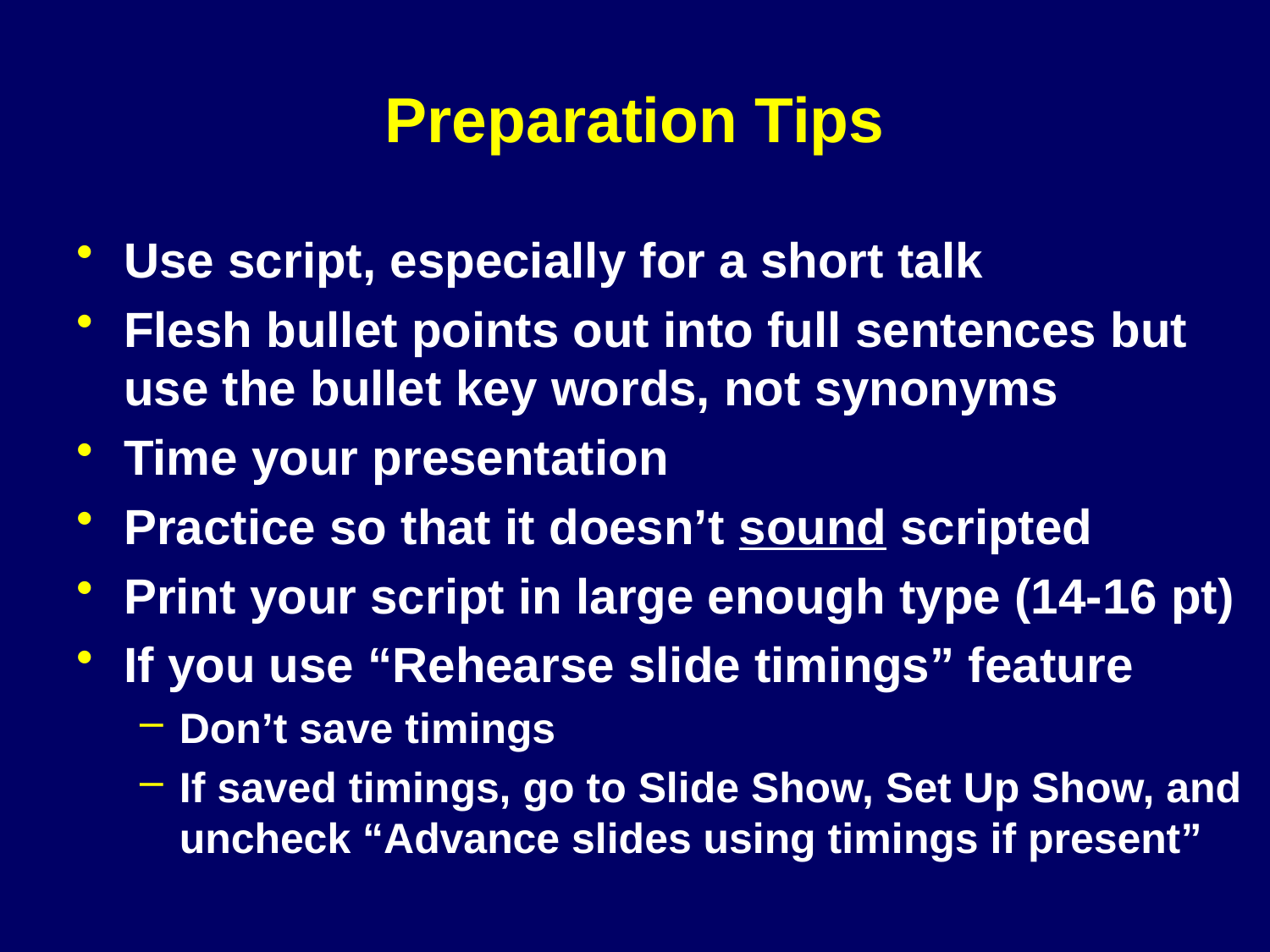

# Preparation Tips
Use script, especially for a short talk
Flesh bullet points out into full sentences but use the bullet key words, not synonyms
Time your presentation
Practice so that it doesn’t sound scripted
Print your script in large enough type (14-16 pt)
If you use “Rehearse slide timings” feature
Don’t save timings
If saved timings, go to Slide Show, Set Up Show, and uncheck “Advance slides using timings if present”